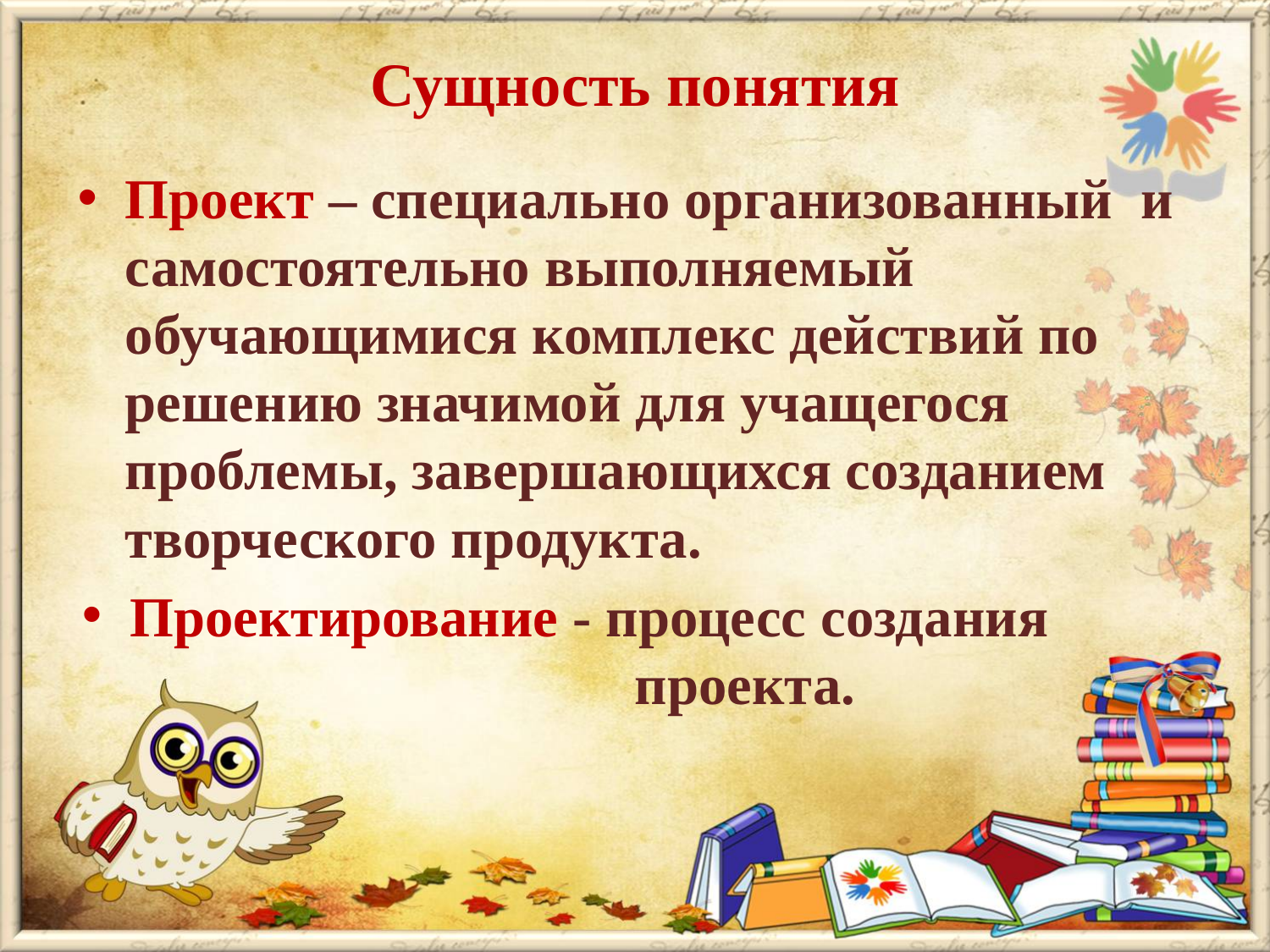

# Сущность понятия
Проект – специально организованный  и самостоятельно выполняемый обучающимися комплекс действий по решению значимой для учащегося проблемы, завершающихся созданием творческого продукта.
Проектирование - процесс создания                       проекта.